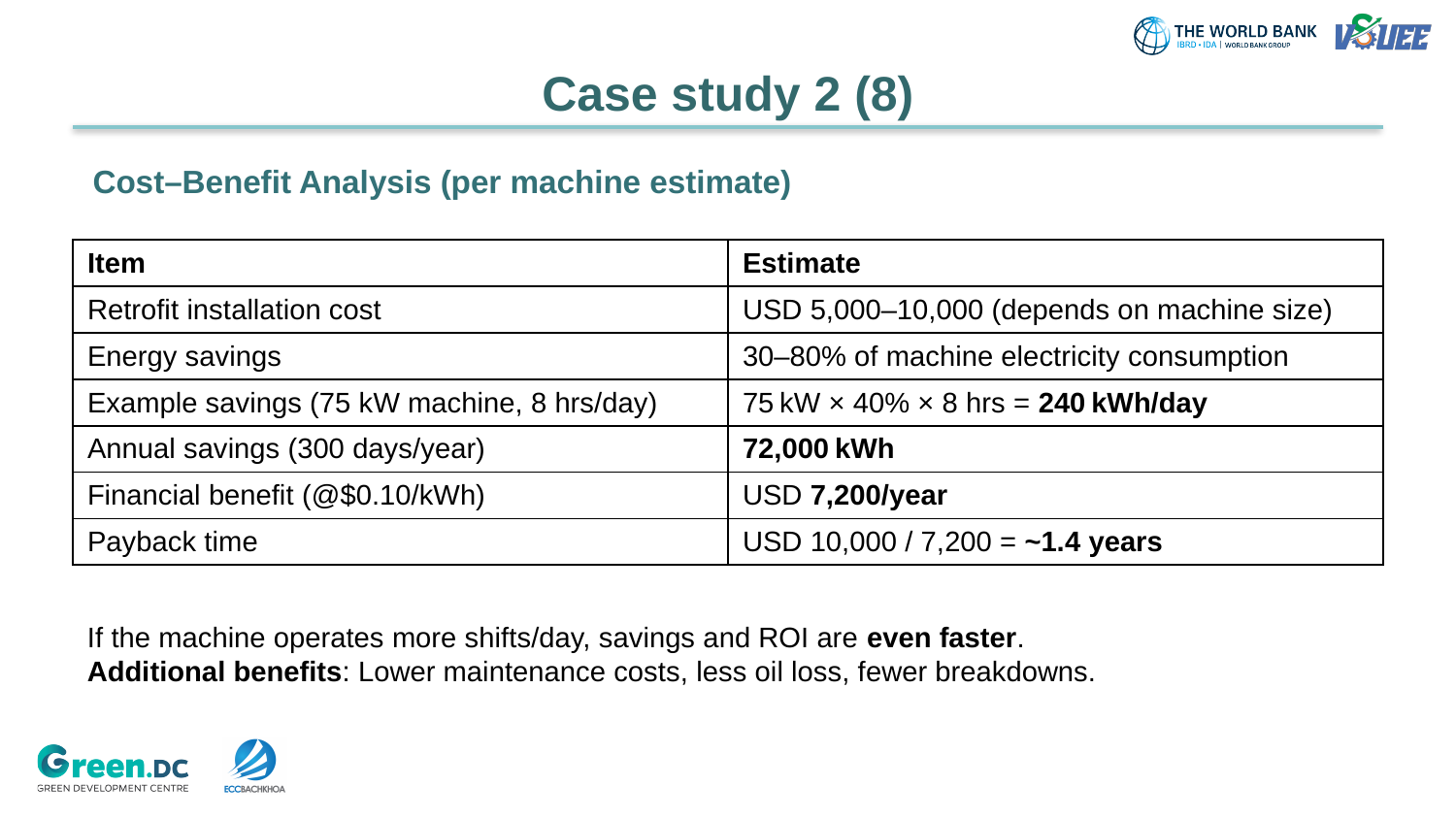

# Case study 2 (8)
Cost–Benefit Analysis (per machine estimate)
| Item | Estimate |
| --- | --- |
| Retrofit installation cost | USD 5,000–10,000 (depends on machine size) |
| Energy savings | 30–80% of machine electricity consumption |
| Example savings (75 kW machine, 8 hrs/day) | 75 kW × 40% × 8 hrs = 240 kWh/day |
| Annual savings (300 days/year) | 72,000 kWh |
| Financial benefit (@$0.10/kWh) | USD 7,200/year |
| Payback time | USD 10,000 / 7,200 = ~1.4 years |
If the machine operates more shifts/day, savings and ROI are even faster.
Additional benefits: Lower maintenance costs, less oil loss, fewer breakdowns.